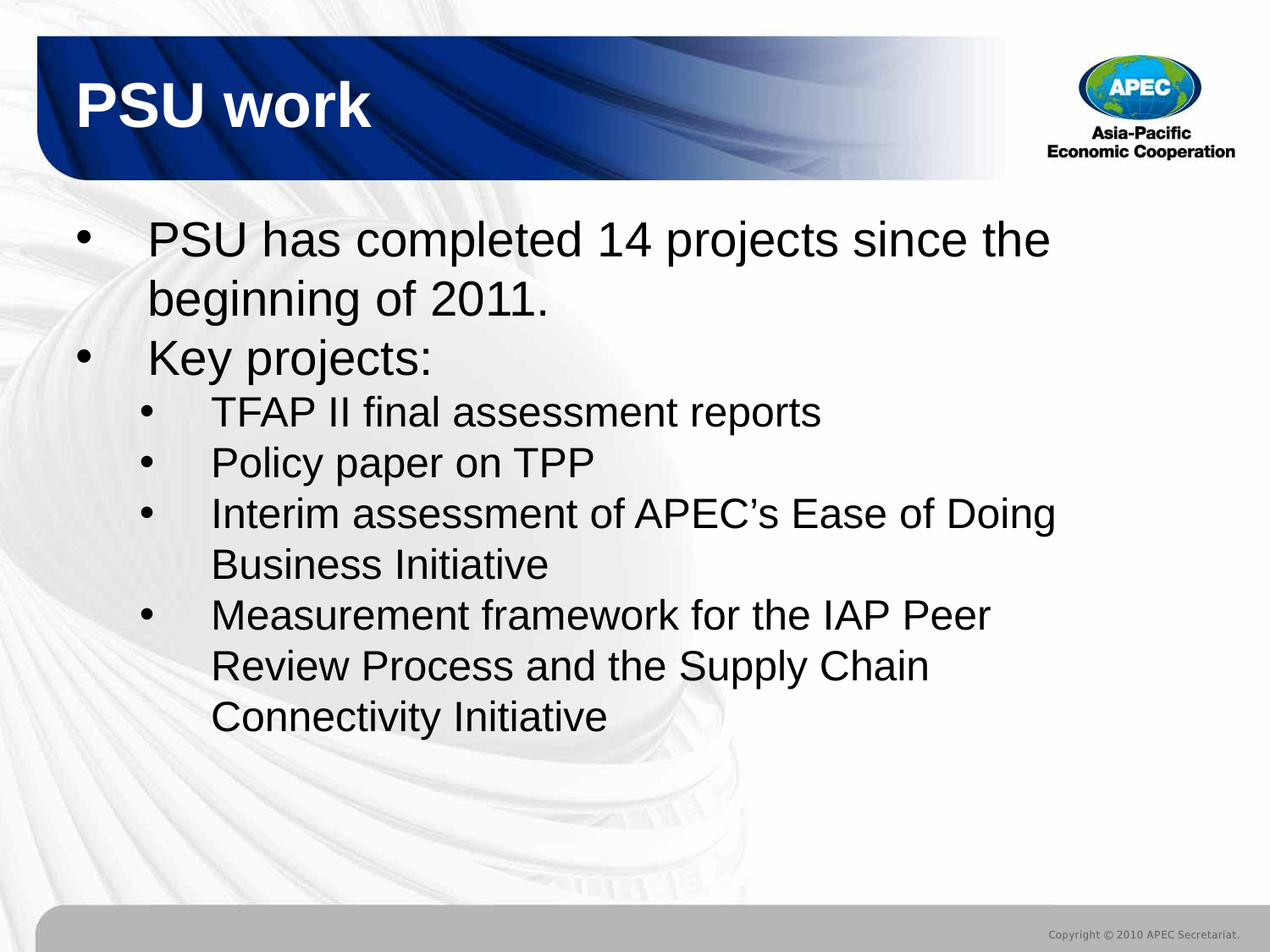

PSU work
PSU has completed 14 projects since the beginning of 2011.
Key projects:
TFAP II final assessment reports
Policy paper on TPP
Interim assessment of APEC’s Ease of Doing Business Initiative
Measurement framework for the IAP Peer Review Process and the Supply Chain Connectivity Initiative